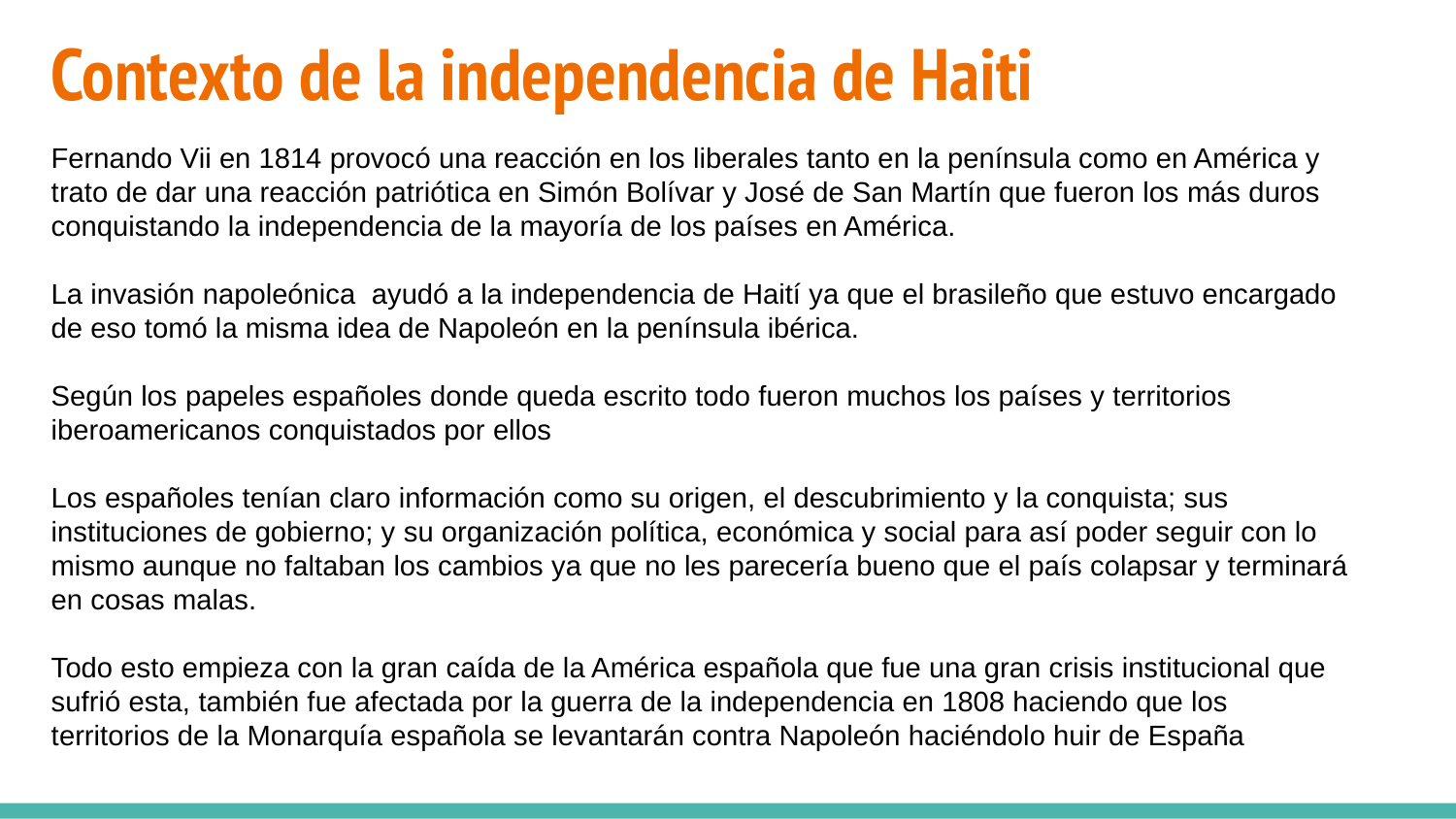

# Contexto de la independencia de Haiti
Fernando Vii en 1814 provocó una reacción en los liberales tanto en la península como en América y trato de dar una reacción patriótica en Simón Bolívar y José de San Martín que fueron los más duros conquistando la independencia de la mayoría de los países en América.
La invasión napoleónica  ayudó a la independencia de Haití ya que el brasileño que estuvo encargado de eso tomó la misma idea de Napoleón en la península ibérica.
Según los papeles españoles donde queda escrito todo fueron muchos los países y territorios iberoamericanos conquistados por ellos
Los españoles tenían claro información como su origen, el descubrimiento y la conquista; sus instituciones de gobierno; y su organización política, económica y social para así poder seguir con lo mismo aunque no faltaban los cambios ya que no les parecería bueno que el país colapsar y terminará en cosas malas.
Todo esto empieza con la gran caída de la América española que fue una gran crisis institucional que sufrió esta, también fue afectada por la guerra de la independencia en 1808 haciendo que los territorios de la Monarquía española se levantarán contra Napoleón haciéndolo huir de España